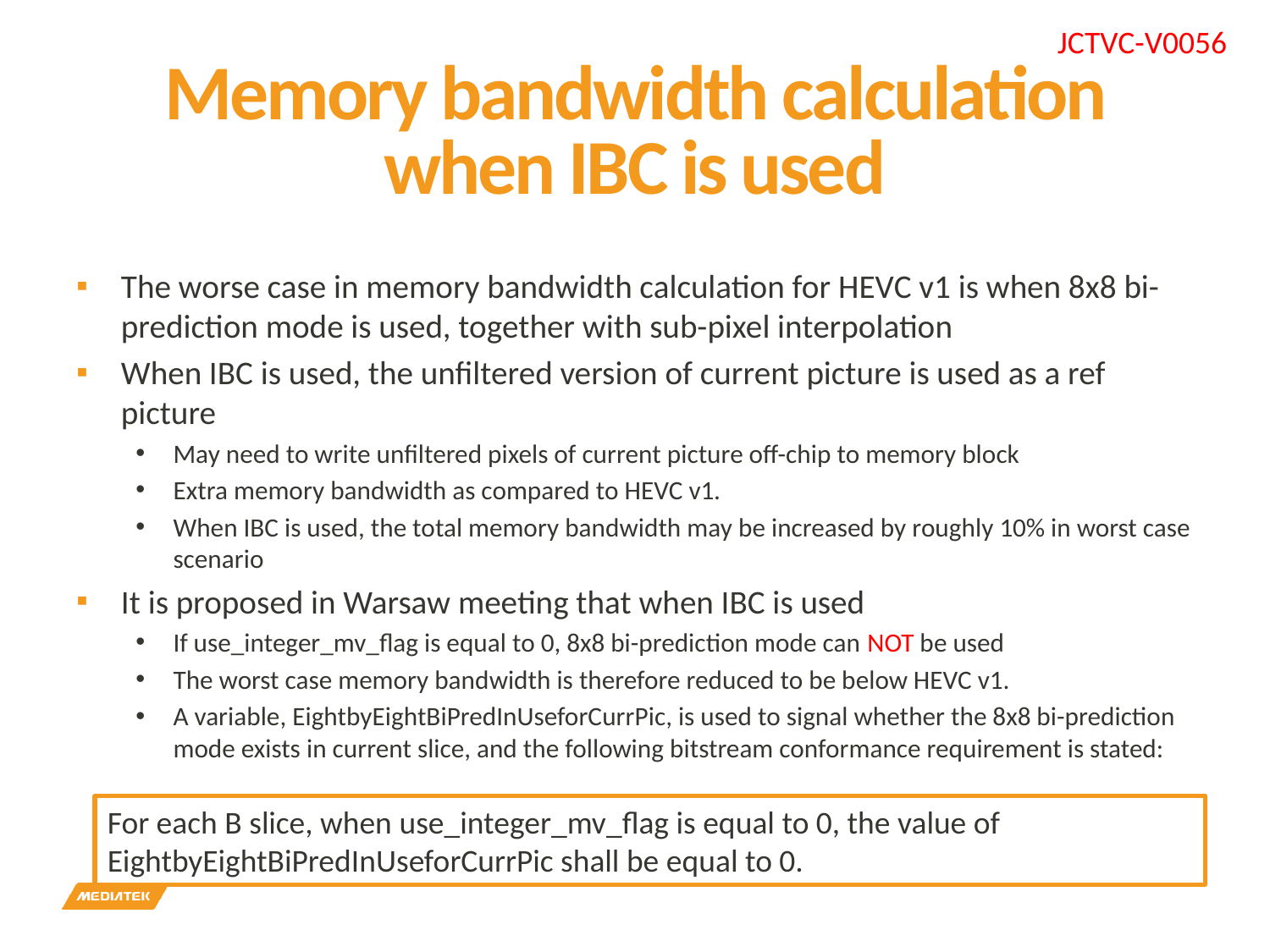

# Memory bandwidth calculation when IBC is used
The worse case in memory bandwidth calculation for HEVC v1 is when 8x8 bi-prediction mode is used, together with sub-pixel interpolation
When IBC is used, the unfiltered version of current picture is used as a ref picture
May need to write unfiltered pixels of current picture off-chip to memory block
Extra memory bandwidth as compared to HEVC v1.
When IBC is used, the total memory bandwidth may be increased by roughly 10% in worst case scenario
It is proposed in Warsaw meeting that when IBC is used
If use_integer_mv_flag is equal to 0, 8x8 bi-prediction mode can NOT be used
The worst case memory bandwidth is therefore reduced to be below HEVC v1.
A variable, EightbyEightBiPredInUseforCurrPic, is used to signal whether the 8x8 bi-prediction mode exists in current slice, and the following bitstream conformance requirement is stated:
For each B slice, when use_integer_mv_flag is equal to 0, the value of EightbyEightBiPredInUseforCurrPic shall be equal to 0.